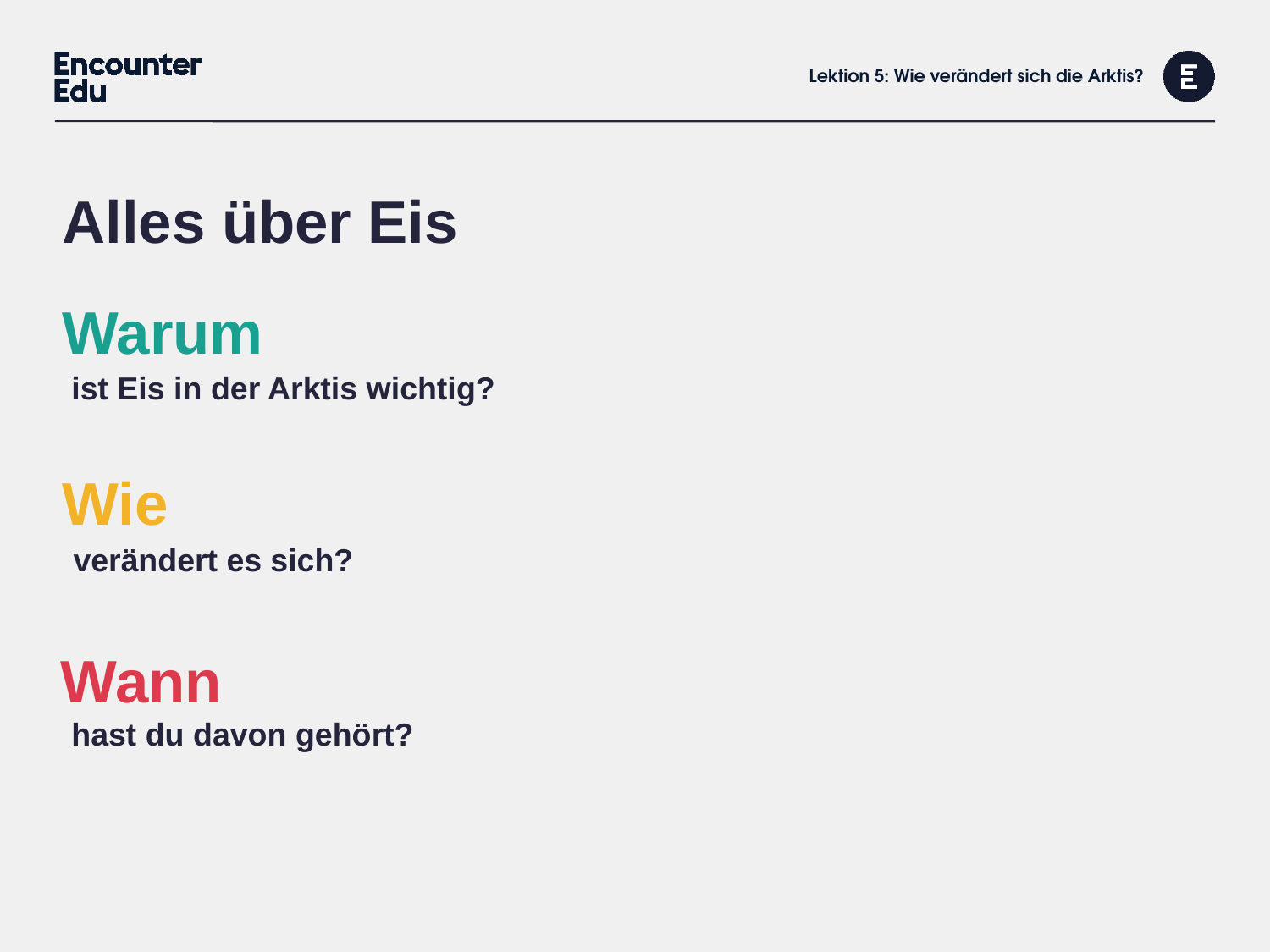

# Lektion 5: Wie verändert sich die Arktis?
Alles über Eis
Warum
ist Eis in der Arktis wichtig?
Wie
verändert es sich?
Wann
hast du davon gehört?